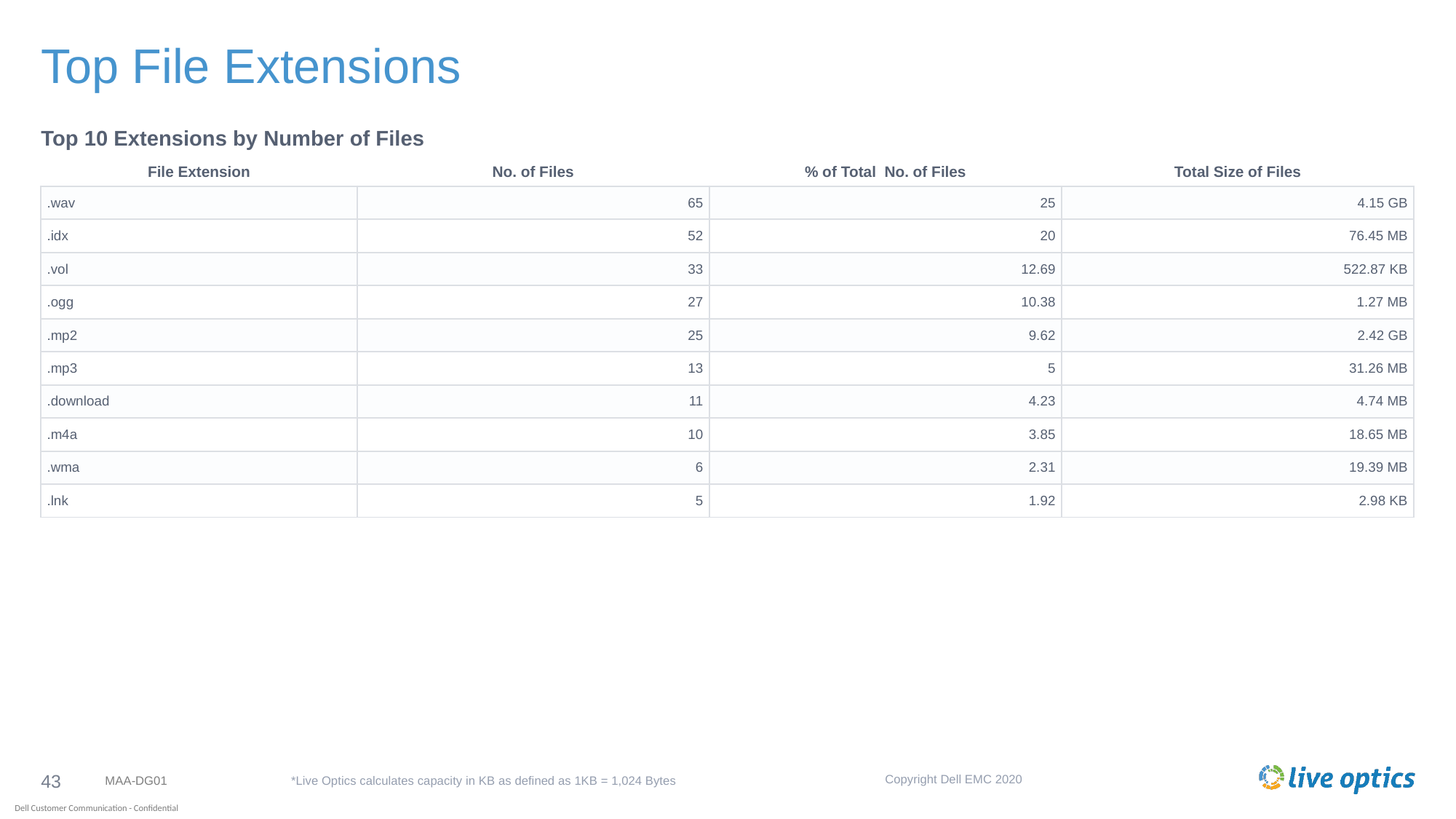

# Top File Extensions
Top 10 Extensions by Number of Files
| File Extension | No. of Files | % of Total No. of Files | Total Size of Files |
| --- | --- | --- | --- |
| .wav | 65 | 25 | 4.15 GB |
| .idx | 52 | 20 | 76.45 MB |
| .vol | 33 | 12.69 | 522.87 KB |
| .ogg | 27 | 10.38 | 1.27 MB |
| .mp2 | 25 | 9.62 | 2.42 GB |
| .mp3 | 13 | 5 | 31.26 MB |
| .download | 11 | 4.23 | 4.74 MB |
| .m4a | 10 | 3.85 | 18.65 MB |
| .wma | 6 | 2.31 | 19.39 MB |
| .lnk | 5 | 1.92 | 2.98 KB |